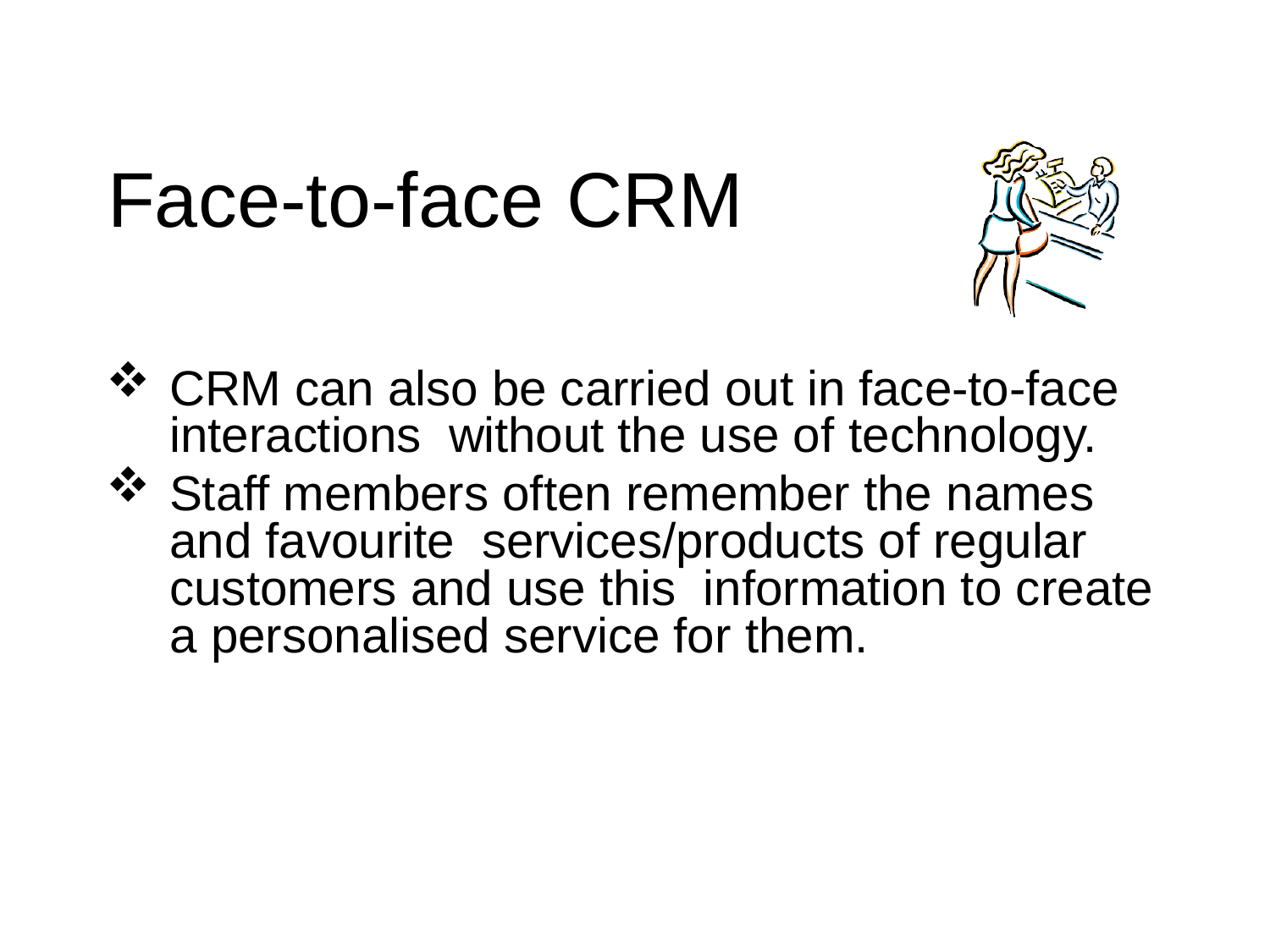

# Face-to-face	CRM
CRM can also be carried out in face-to-face interactions  without the use of technology.
Staff members often remember the names and favourite  services/products of regular customers and use this  information to create a personalised service for them.